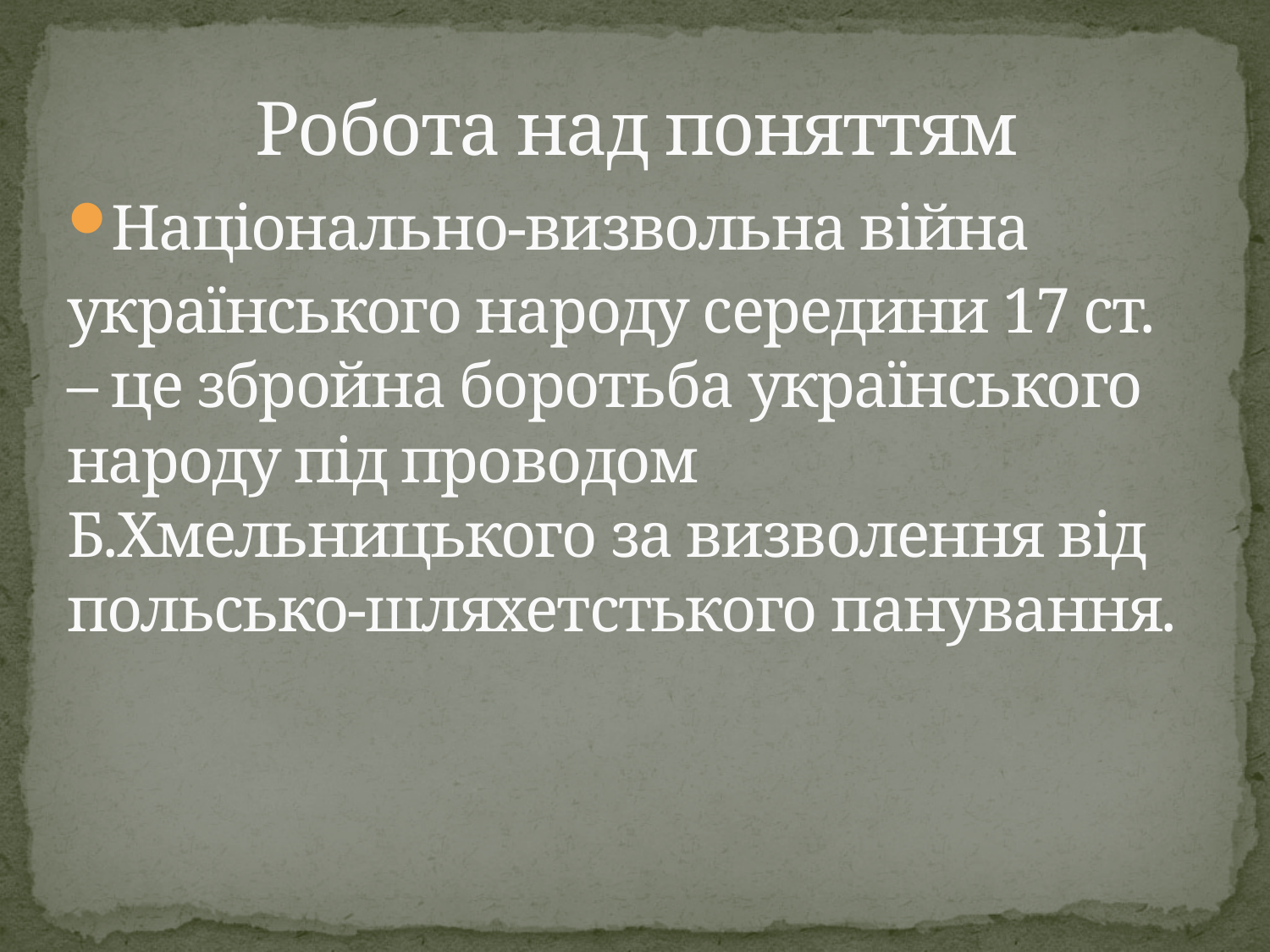

# Робота над поняттям
Національно-визвольна війна
українського народу середини 17 ст. – це збройна боротьба українського народу під проводом Б.Хмельницького за визволення від польсько-шляхетстького панування.